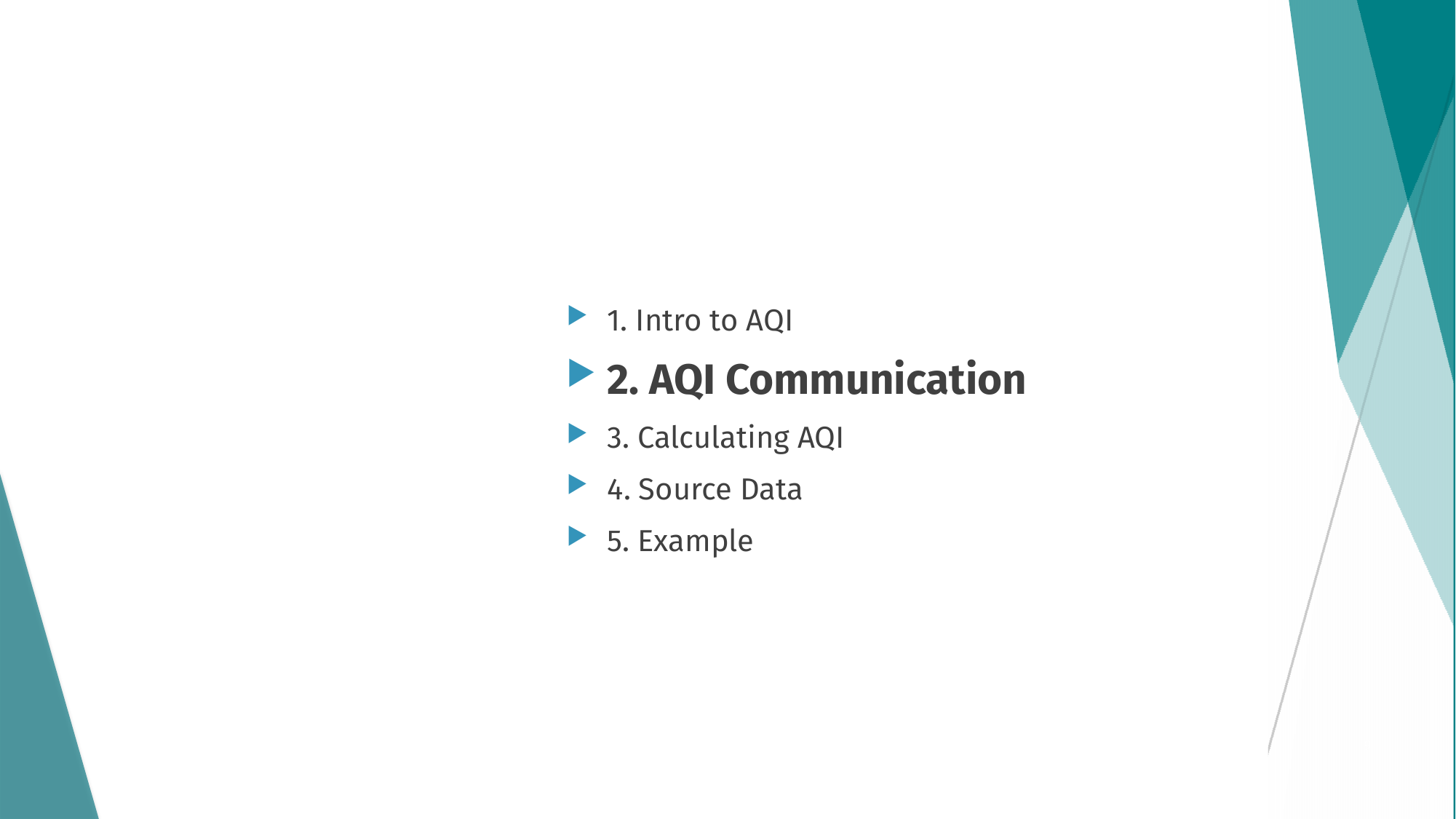

# Section 2: AQI Communication
1. Intro to AQI
2. AQI Communication
3. Calculating AQI
4. Source Data
5. Example
9